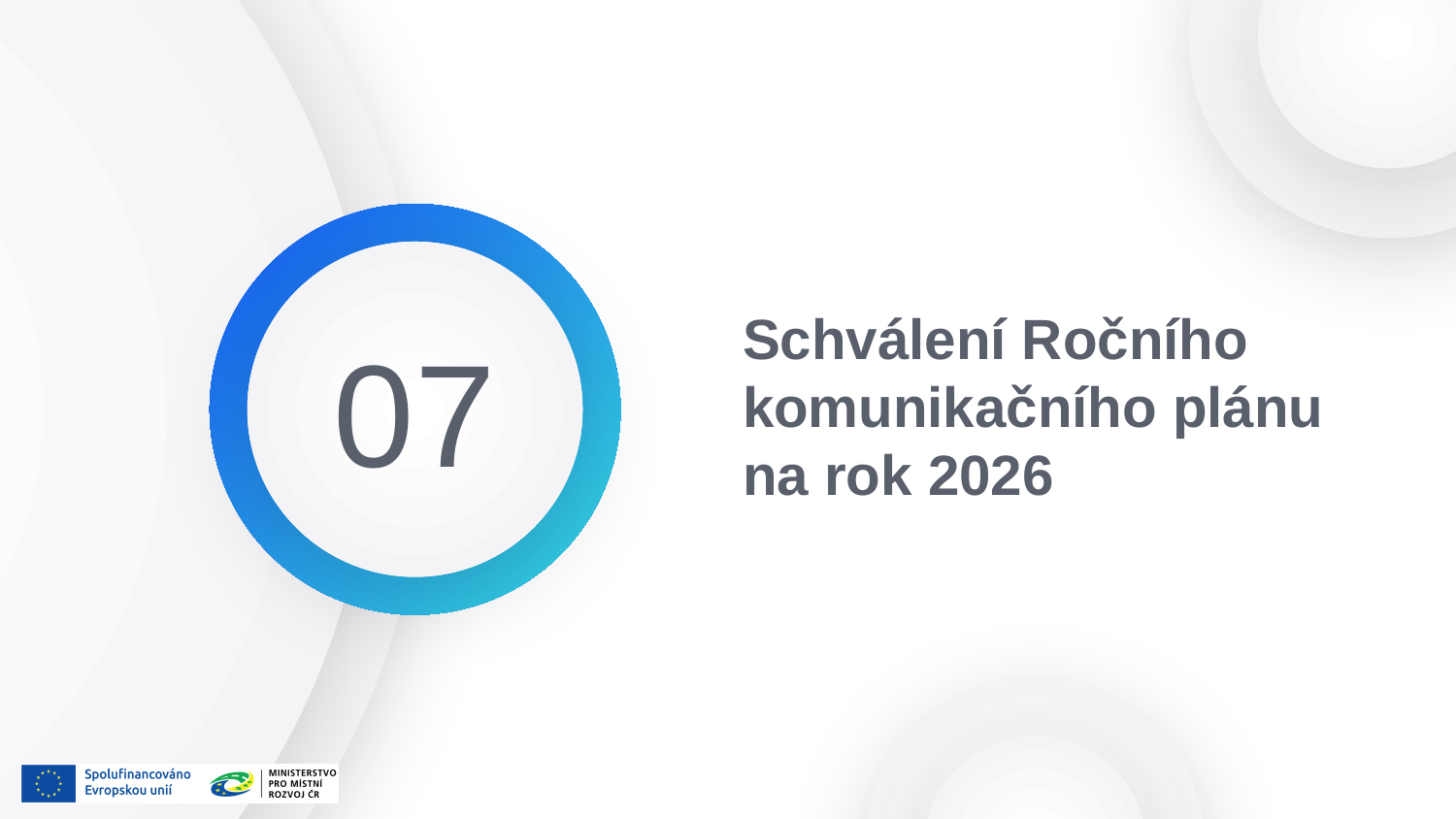

# Schválení Ročního komunikačního plánu na rok 2026
07